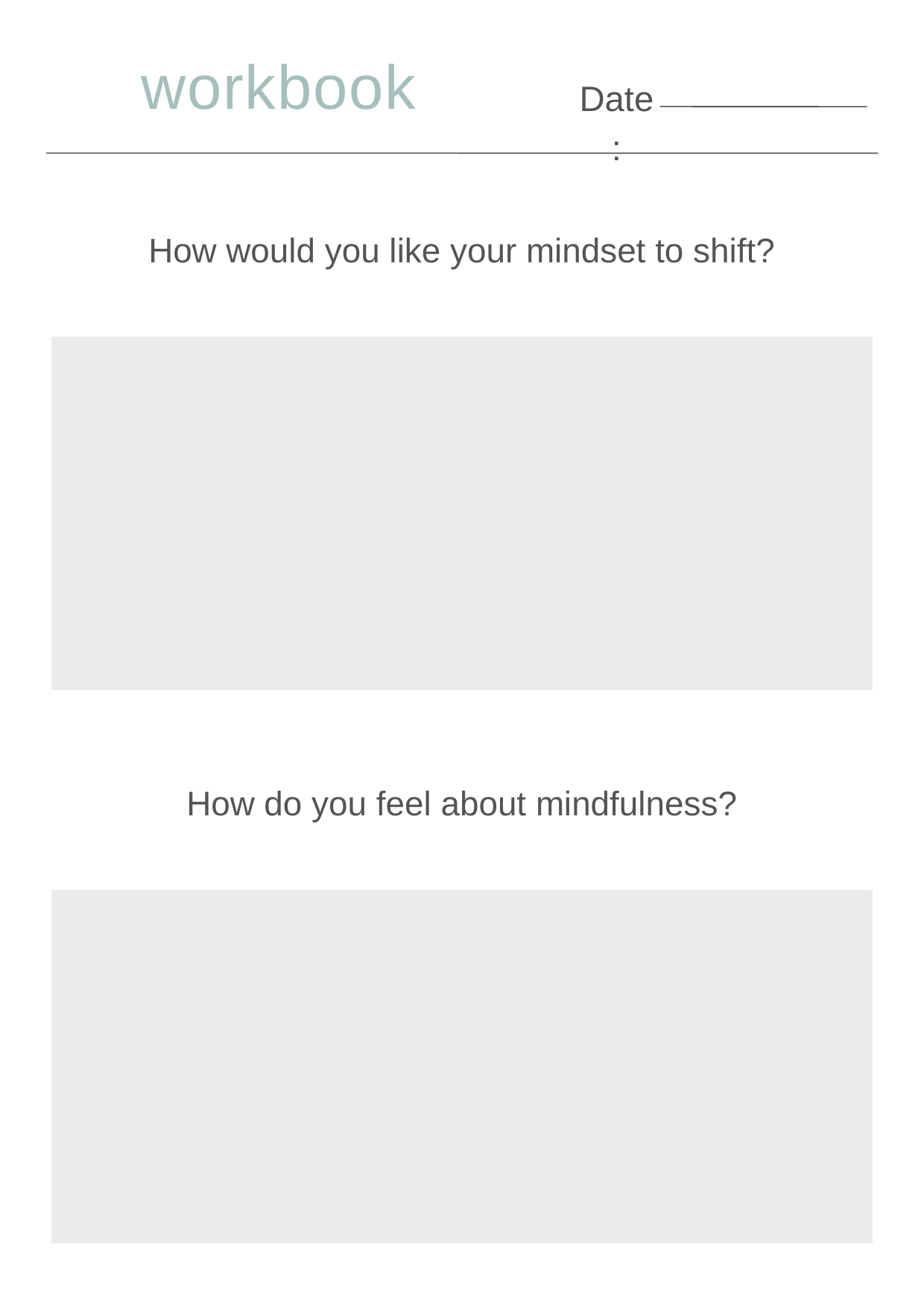

workbook
Date:

How would you like your mindset to shift?

How do you feel about mindfulness?